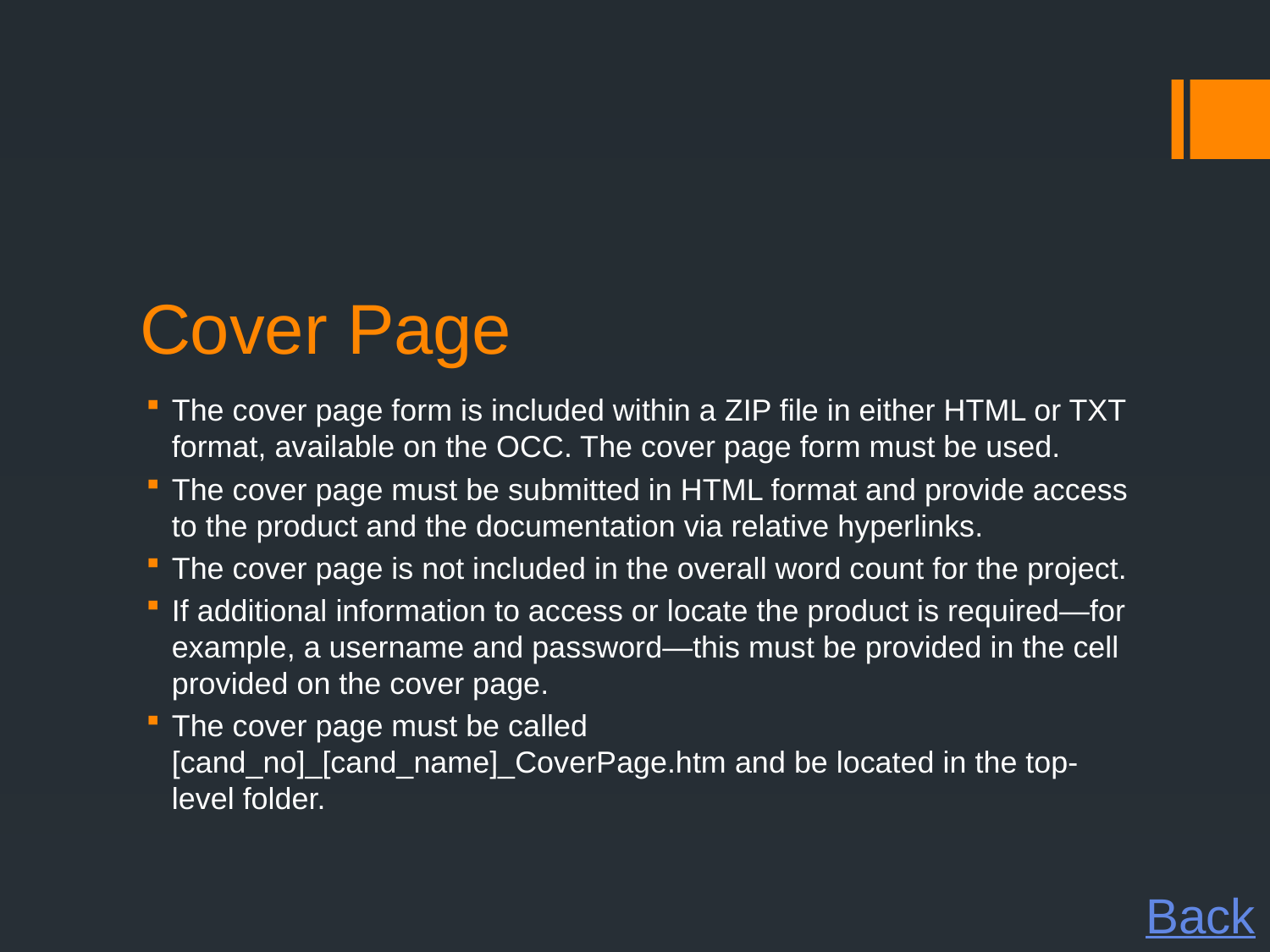

# Cover Page
The cover page form is included within a ZIP file in either HTML or TXT format, available on the OCC. The cover page form must be used.
The cover page must be submitted in HTML format and provide access to the product and the documentation via relative hyperlinks.
The cover page is not included in the overall word count for the project.
If additional information to access or locate the product is required—for example, a username and password—this must be provided in the cell provided on the cover page.
The cover page must be called [cand_no]_[cand_name]_CoverPage.htm and be located in the top-level folder.
Back